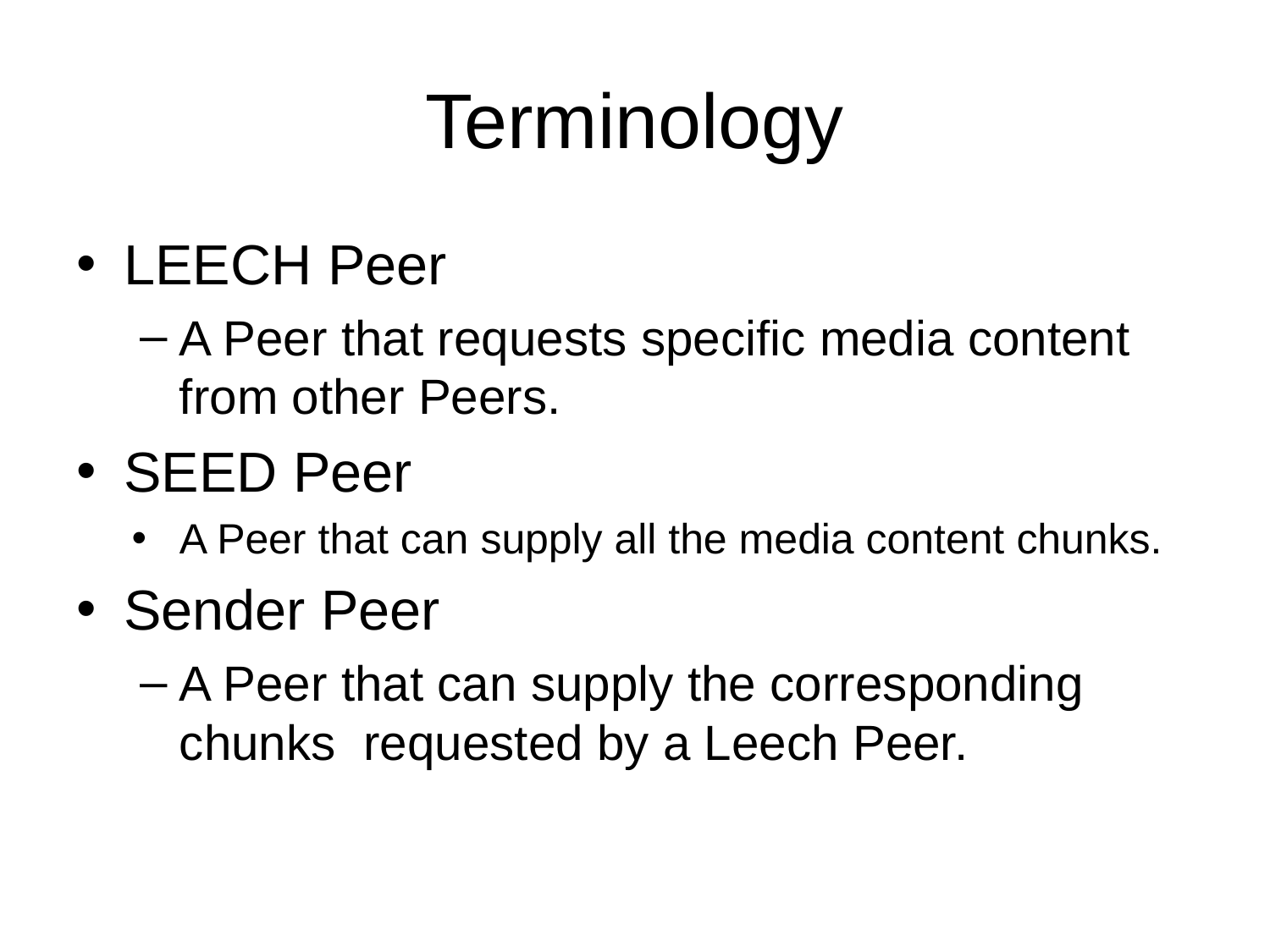

# Terminology
LEECH Peer
A Peer that requests specific media content from other Peers.
SEED Peer
A Peer that can supply all the media content chunks.
Sender Peer
A Peer that can supply the corresponding chunks  requested by a Leech Peer.